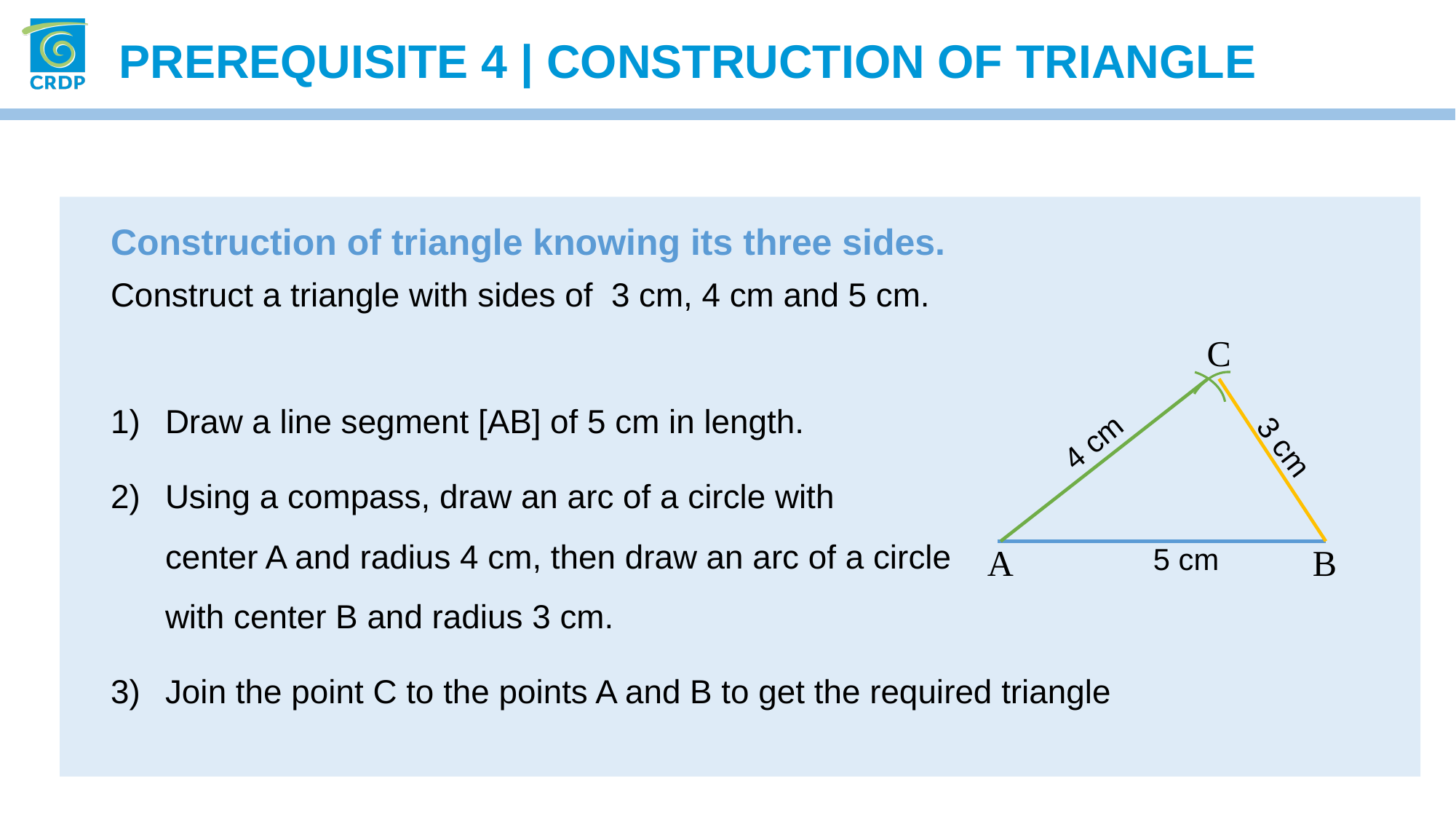

Prerequisite 4 | Construction of triangle

Construction of triangle knowing its three sides.
Construct a triangle with sides of  3 cm, 4 cm and 5 cm.

Draw a line segment [AB] of 5 cm in length.
Using a compass, draw an arc of a circle with
center A and radius 4 cm, then draw an arc of a circle
with center B and radius 3 cm.
Join the point C to the points A and B to get the required triangle

C

4 cm
3 cm
A
5 cm
B